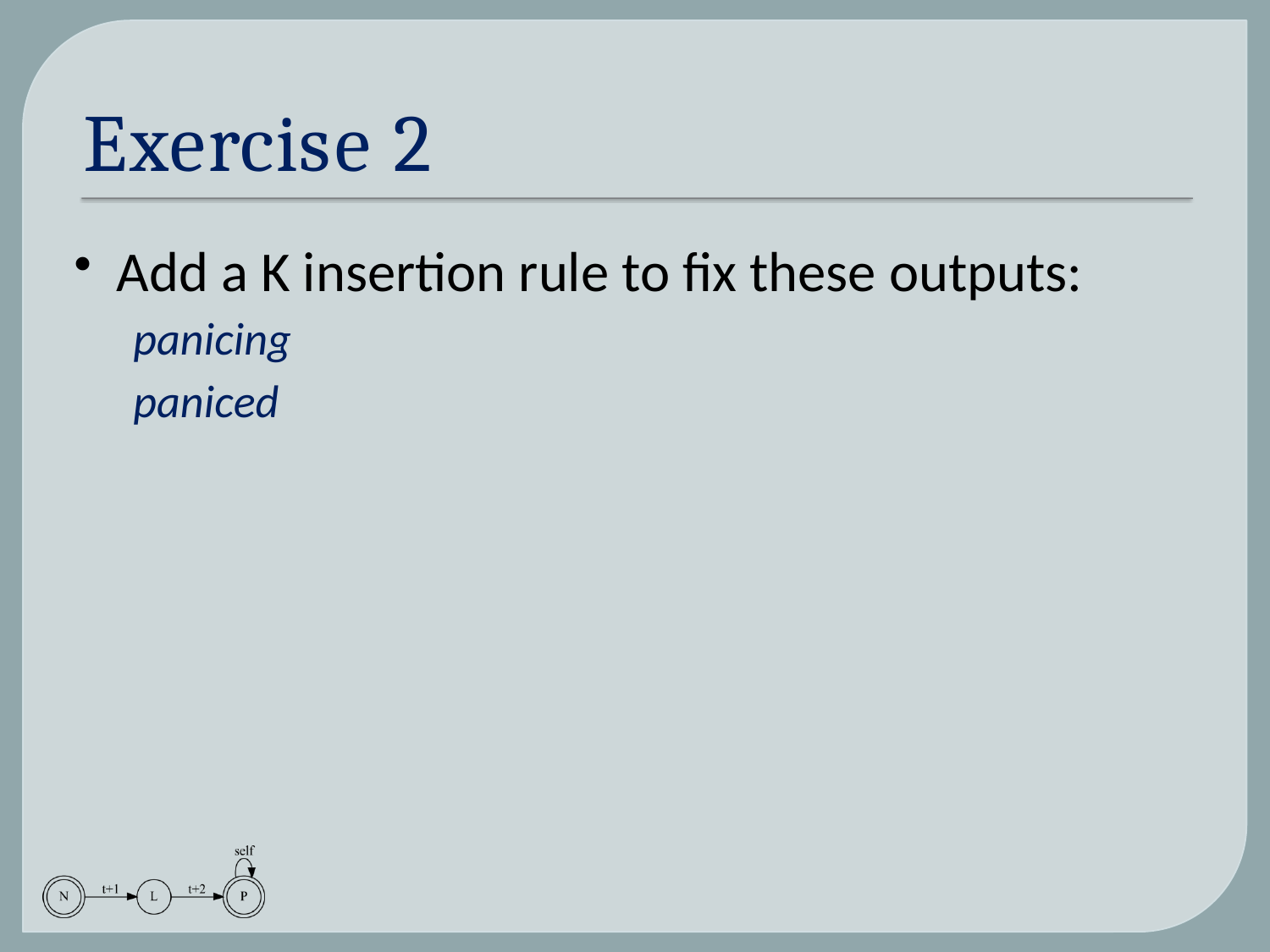

# Exercise 2
Add a K insertion rule to fix these outputs:
panicing
paniced